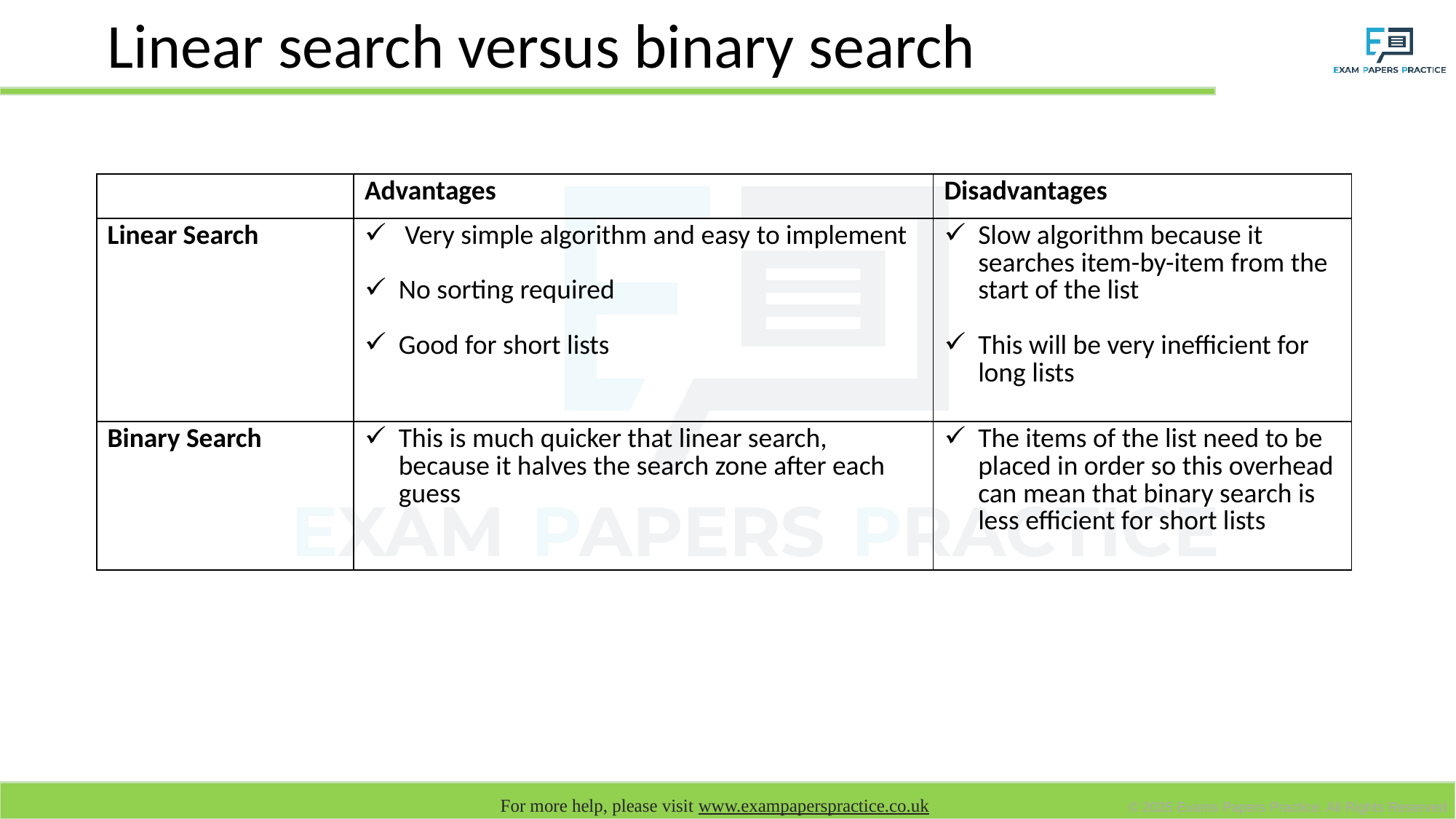

# Linear search versus binary search
|  | Advantages | Disadvantages |
| --- | --- | --- |
| Linear Search | Very simple algorithm and easy to implement No sorting required Good for short lists | Slow algorithm because it searches item-by-item from the start of the list This will be very inefficient for long lists |
| Binary Search | This is much quicker that linear search, because it halves the search zone after each guess | The items of the list need to be placed in order so this overhead can mean that binary search is less efficient for short lists |